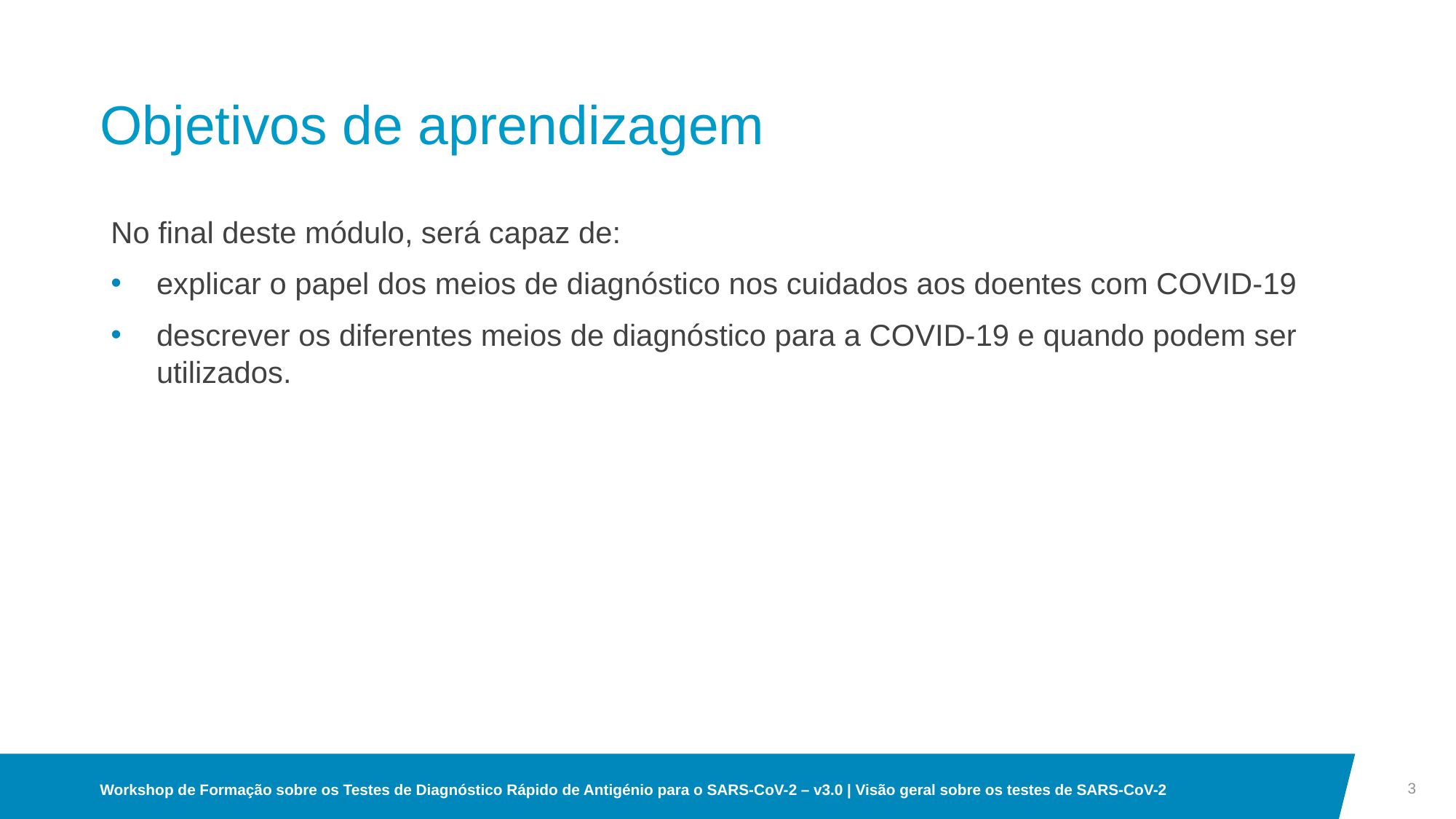

# Objetivos de aprendizagem
No final deste módulo, será capaz de:
explicar o papel dos meios de diagnóstico nos cuidados aos doentes com COVID-19
descrever os diferentes meios de diagnóstico para a COVID-19 e quando podem ser utilizados.

3
Workshop de Formação sobre os Testes de Diagnóstico Rápido de Antigénio para o SARS-CoV-2 – v3.0 | Visão geral sobre os testes de SARS-CoV-2